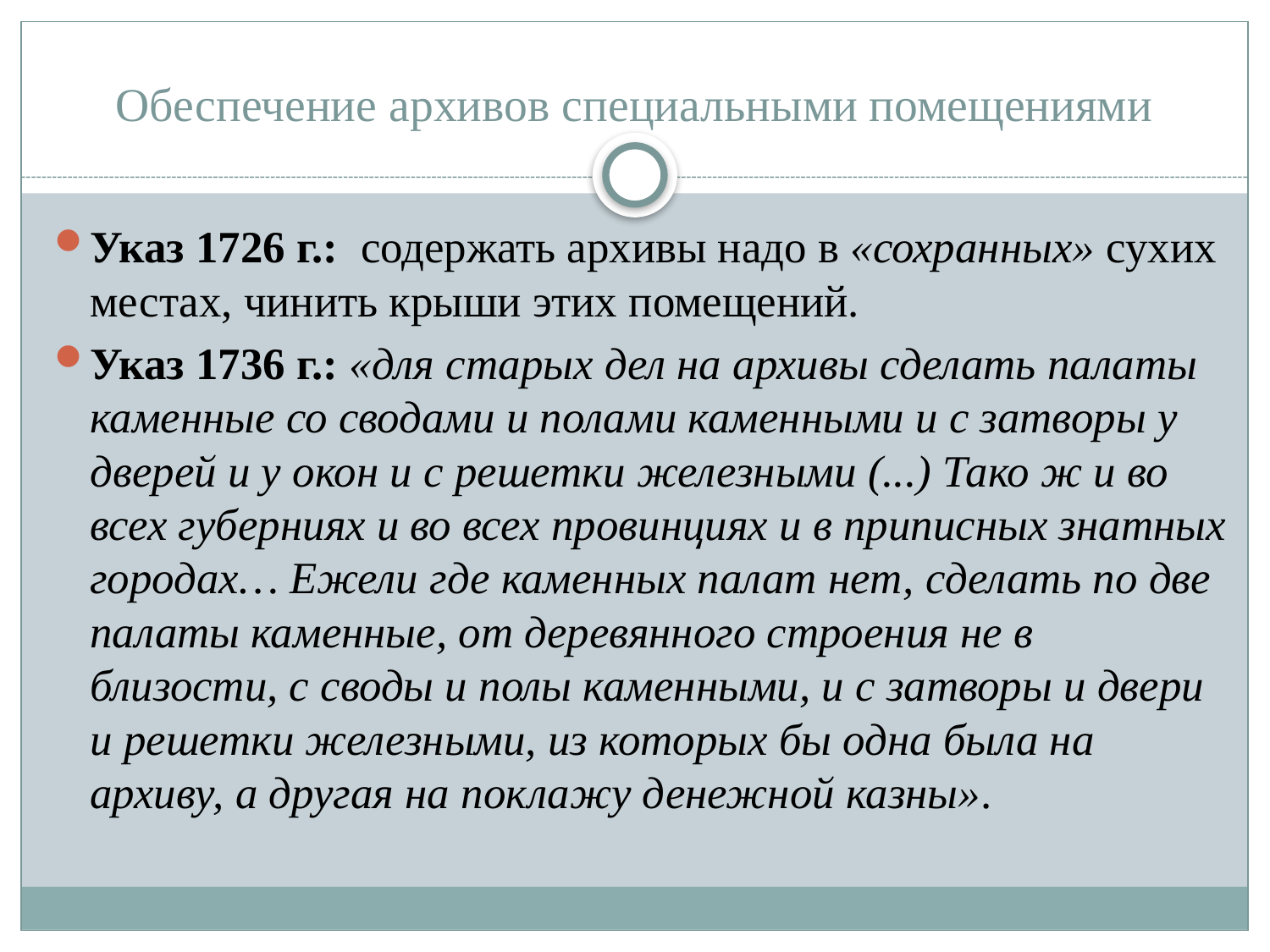

# Обеспечение архивов специальными помещениями
Указ 1726 г.:  содержать архивы надо в «сохранных» сухих местах, чинить крыши этих помещений.
Указ 1736 г.: «для старых дел на архивы сделать палаты каменные со сводами и полами каменными и с затворы у дверей и у окон и с решетки железными (...) Тако ж и во всех губерниях и во всех провинциях и в приписных знатных городах… Ежели где каменных палат нет, сделать по две палаты каменные, от деревянного строения не в близости, с своды и полы каменными, и с затворы и двери и решетки железными, из которых бы одна была на архиву, а другая на поклажу денежной казны».